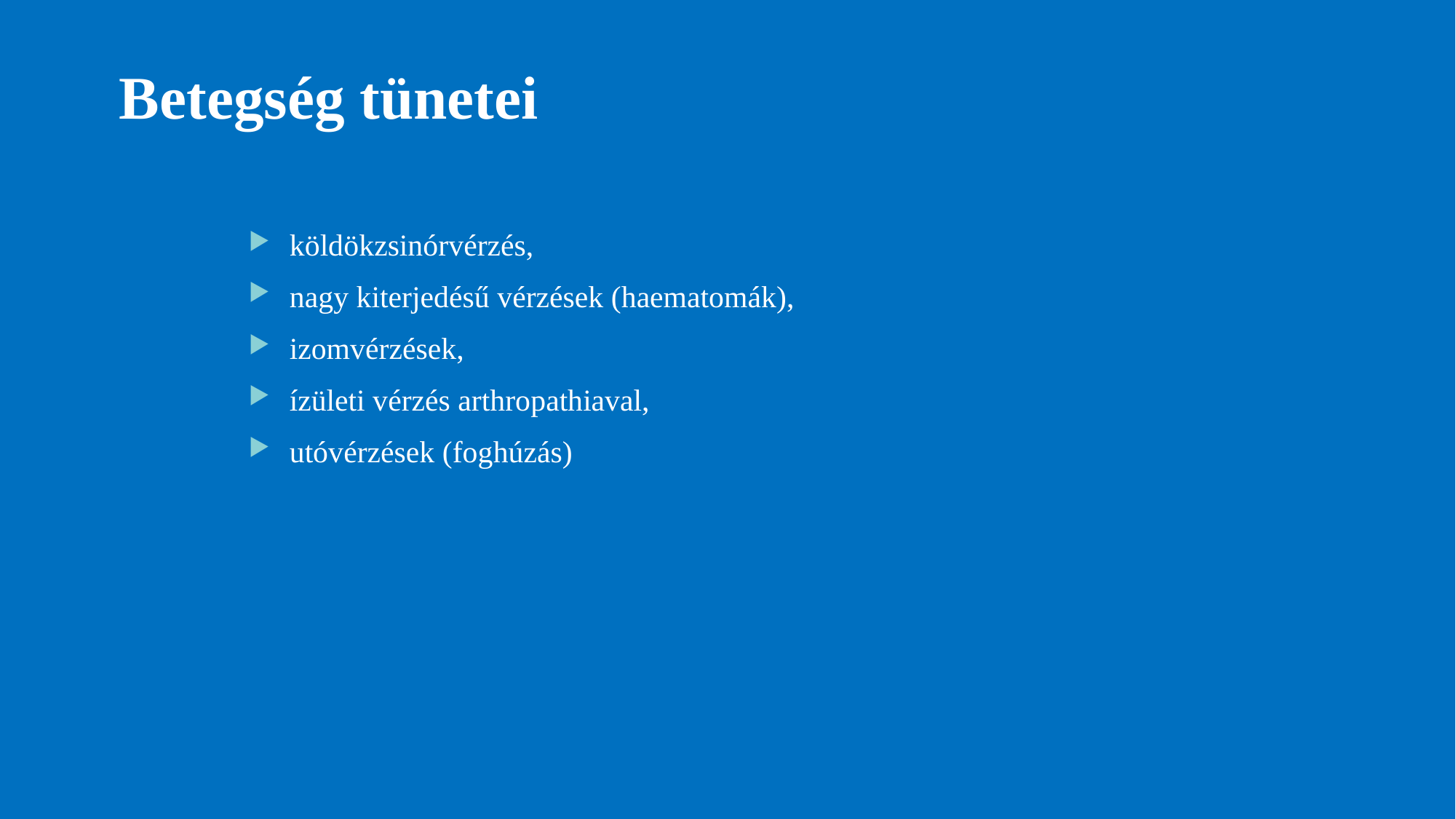

# Betegség tünetei
köldökzsinórvérzés,
nagy kiterjedésű vérzések (haematomák),
izomvérzések,
ízületi vérzés arthropathiaval,
utóvérzések (foghúzás)